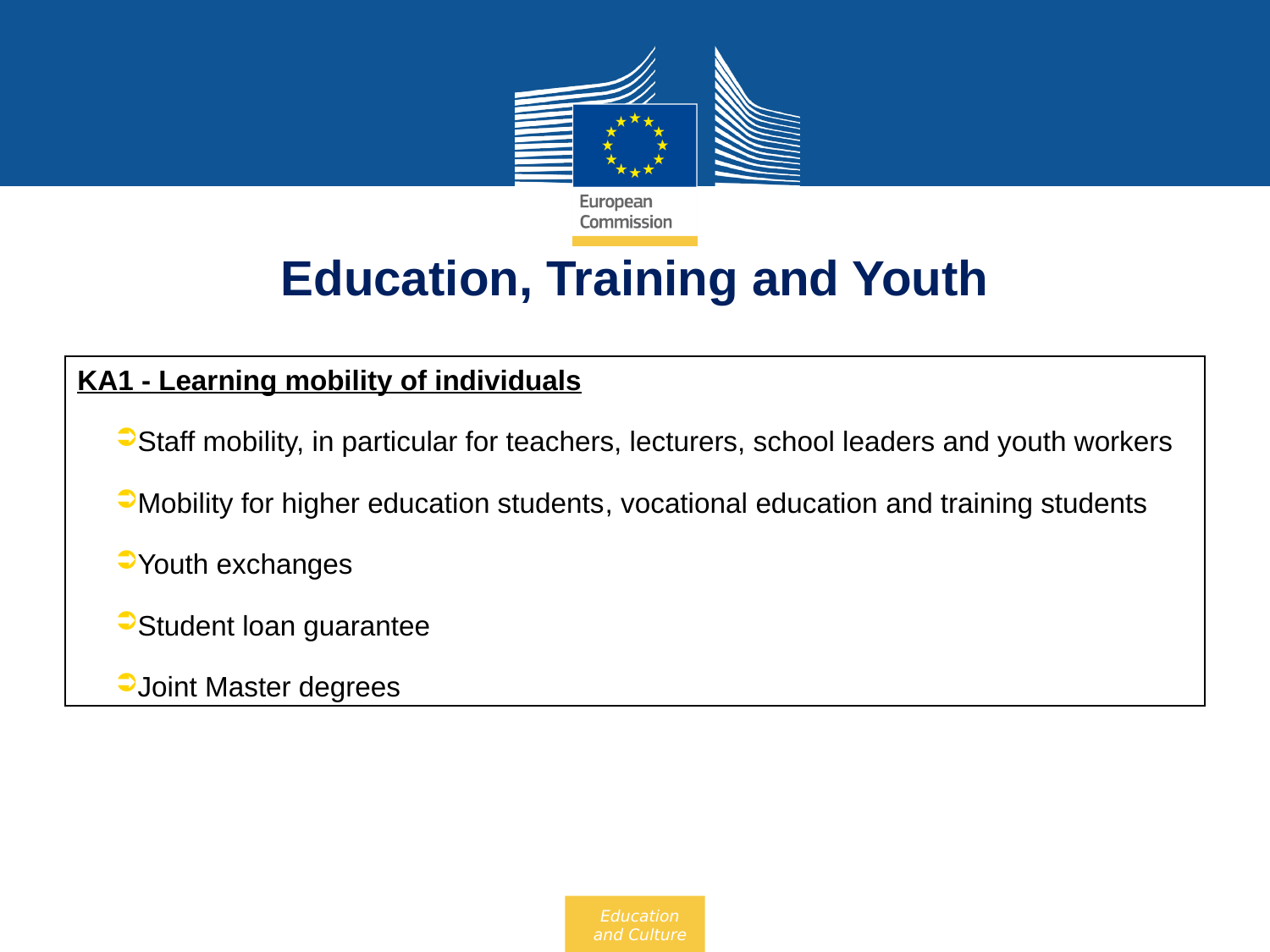

Education, Training and Youth
KA1 - Learning mobility of individuals
Staff mobility, in particular for teachers, lecturers, school leaders and youth workers
Mobility for higher education students, vocational education and training students
Youth exchanges
Student loan guarantee
Joint Master degrees